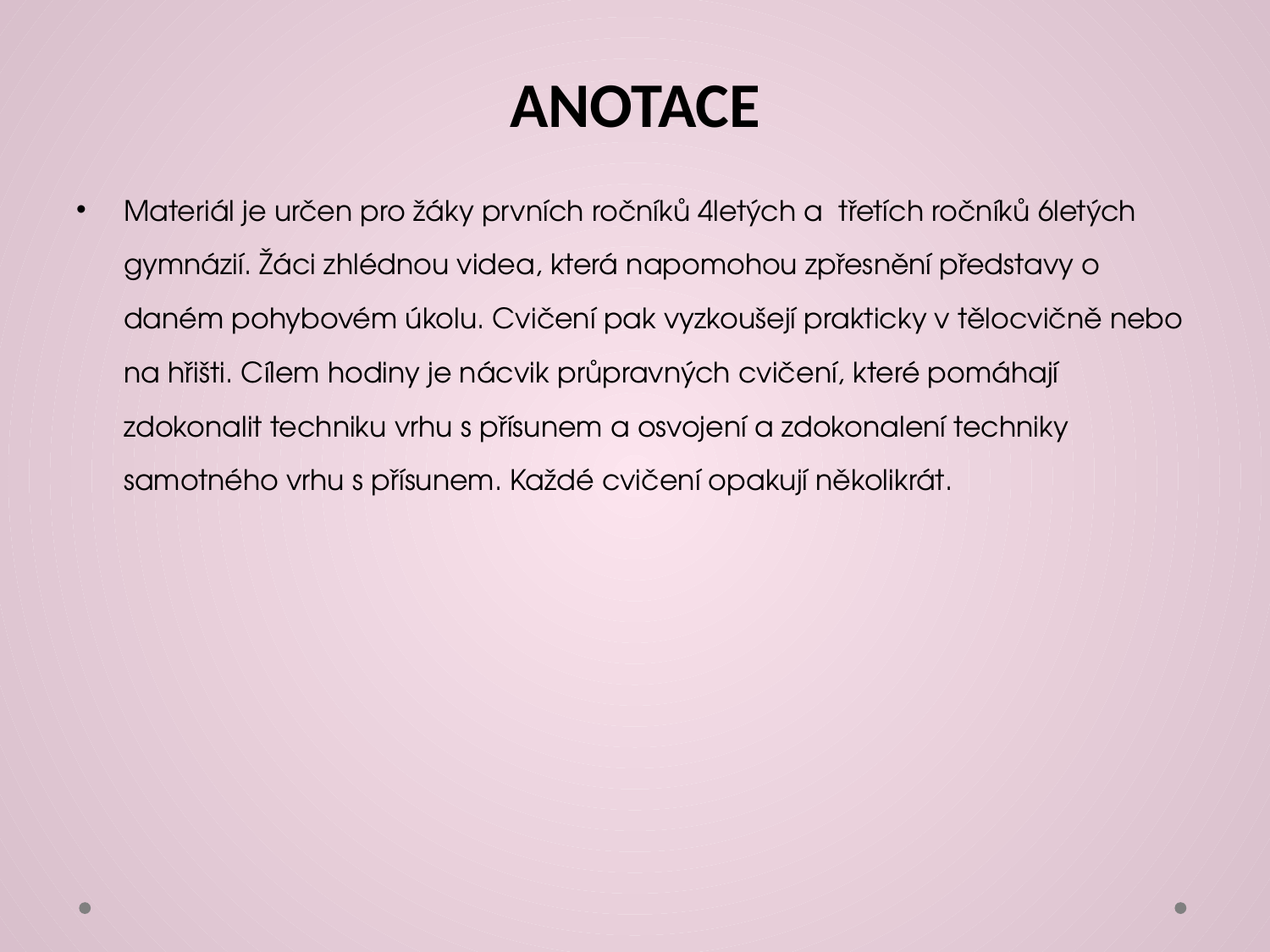

# ANOTACE
Materiál je určen pro žáky prvních ročníků 4letých a  třetích ročníků 6letých gymnázií. Žáci zhlédnou videa, která napomohou zpřesnění představy o daném pohybovém úkolu. Cvičení pak vyzkoušejí prakticky v tělocvičně nebo na hřišti. Cílem hodiny je nácvik průpravných cvičení, které pomáhají zdokonalit techniku vrhu s přísunem a osvojení a zdokonalení techniky samotného vrhu s přísunem. Každé cvičení opakují několikrát.